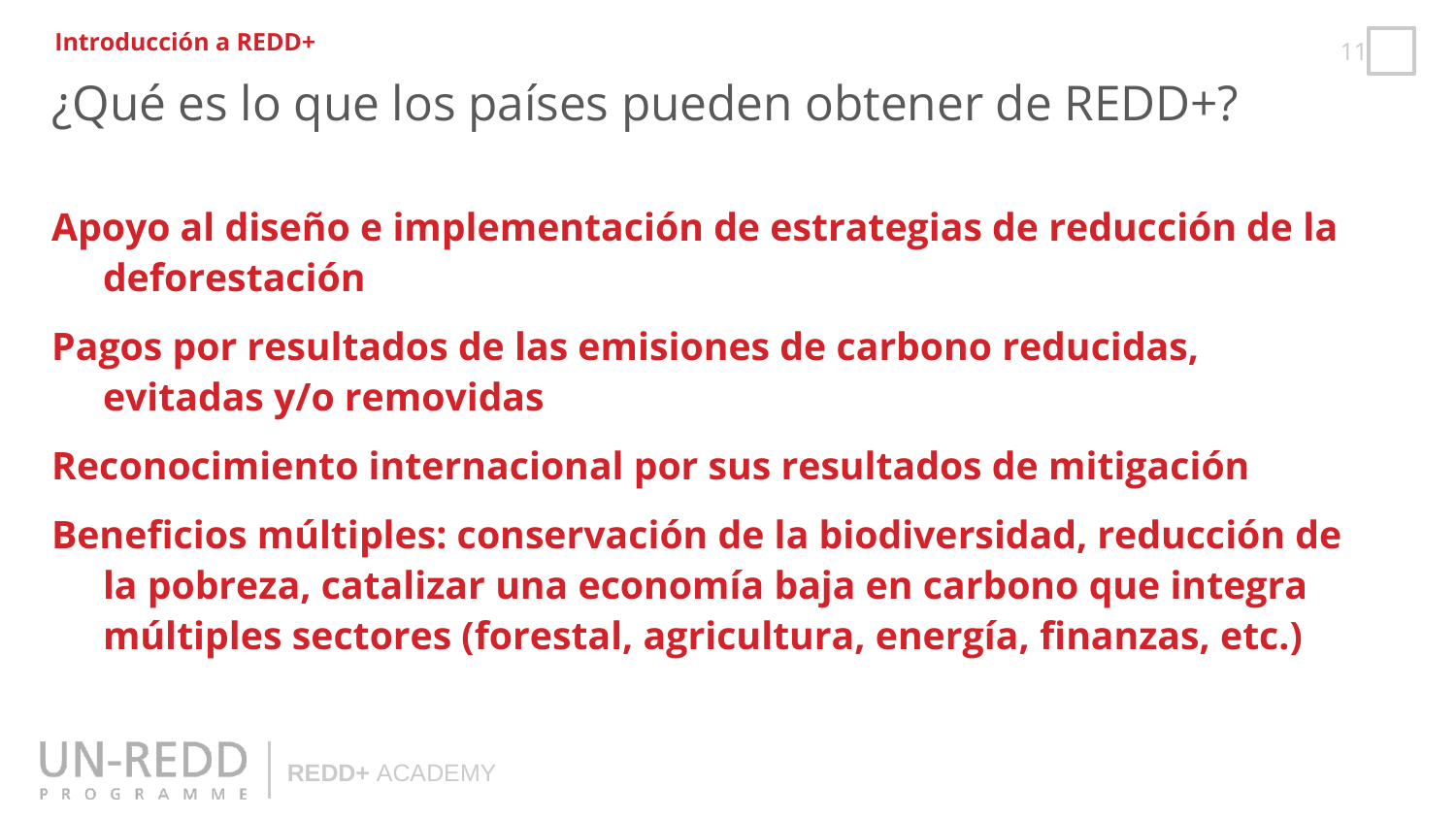

Introducción a REDD+
¿Qué es lo que los países pueden obtener de REDD+?
Apoyo al diseño e implementación de estrategias de reducción de la deforestación
Pagos por resultados de las emisiones de carbono reducidas, evitadas y/o removidas
Reconocimiento internacional por sus resultados de mitigación
Beneficios múltiples: conservación de la biodiversidad, reducción de la pobreza, catalizar una economía baja en carbono que integra múltiples sectores (forestal, agricultura, energía, finanzas, etc.)